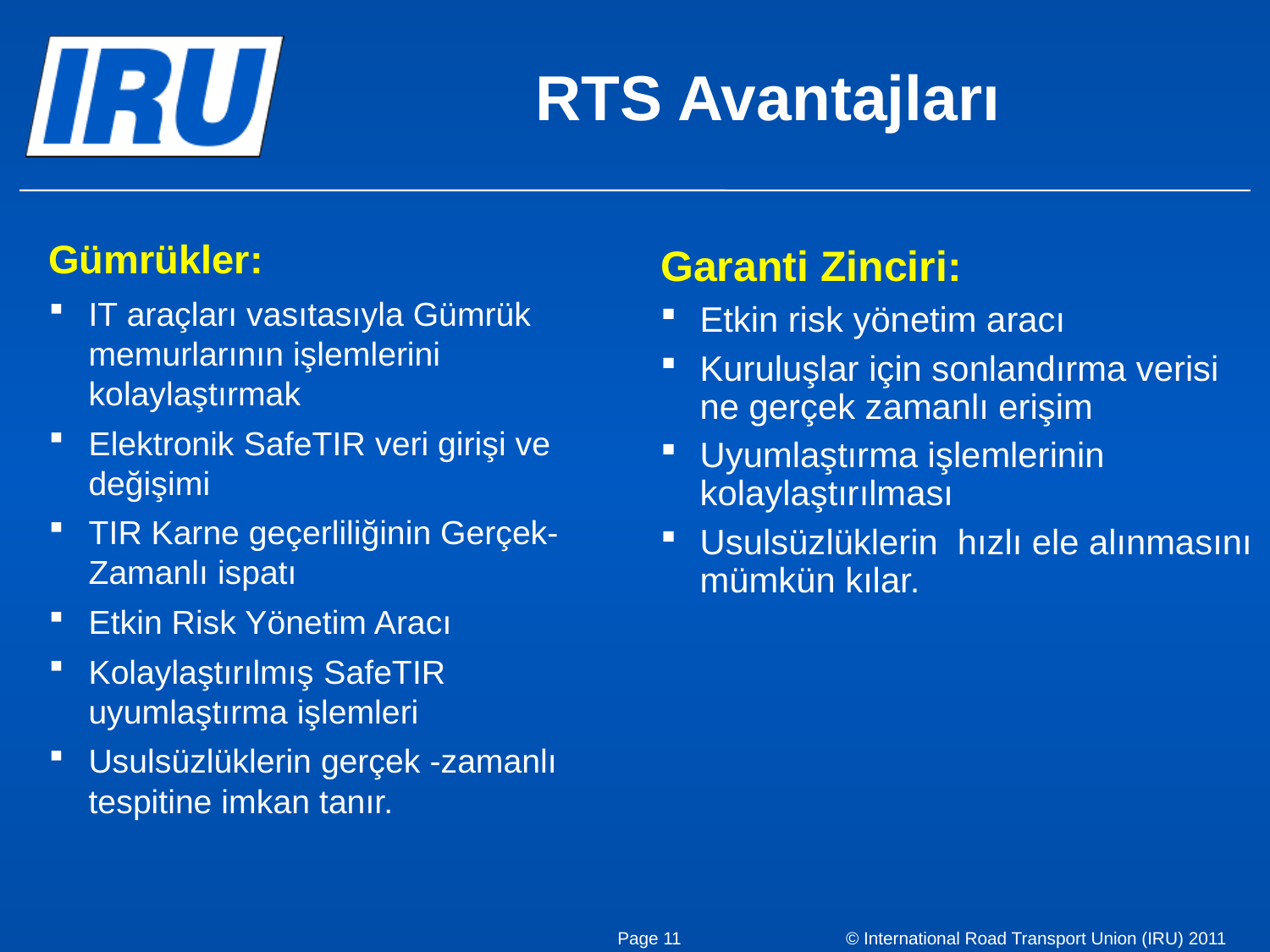

# RTS Avantajları
Gümrükler:
IT araçları vasıtasıyla Gümrük memurlarının işlemlerini kolaylaştırmak
Elektronik SafeTIR veri girişi ve değişimi
TIR Karne geçerliliğinin Gerçek-Zamanlı ispatı
Etkin Risk Yönetim Aracı
Kolaylaştırılmış SafeTIR uyumlaştırma işlemleri
Usulsüzlüklerin gerçek -zamanlı tespitine imkan tanır.

Garanti Zinciri:
Etkin risk yönetim aracı
Kuruluşlar için sonlandırma verisi ne gerçek zamanlı erişim
Uyumlaştırma işlemlerinin kolaylaştırılması
Usulsüzlüklerin  hızlı ele alınmasını mümkün kılar.
Page 11
© International Road Transport Union (IRU) 2011